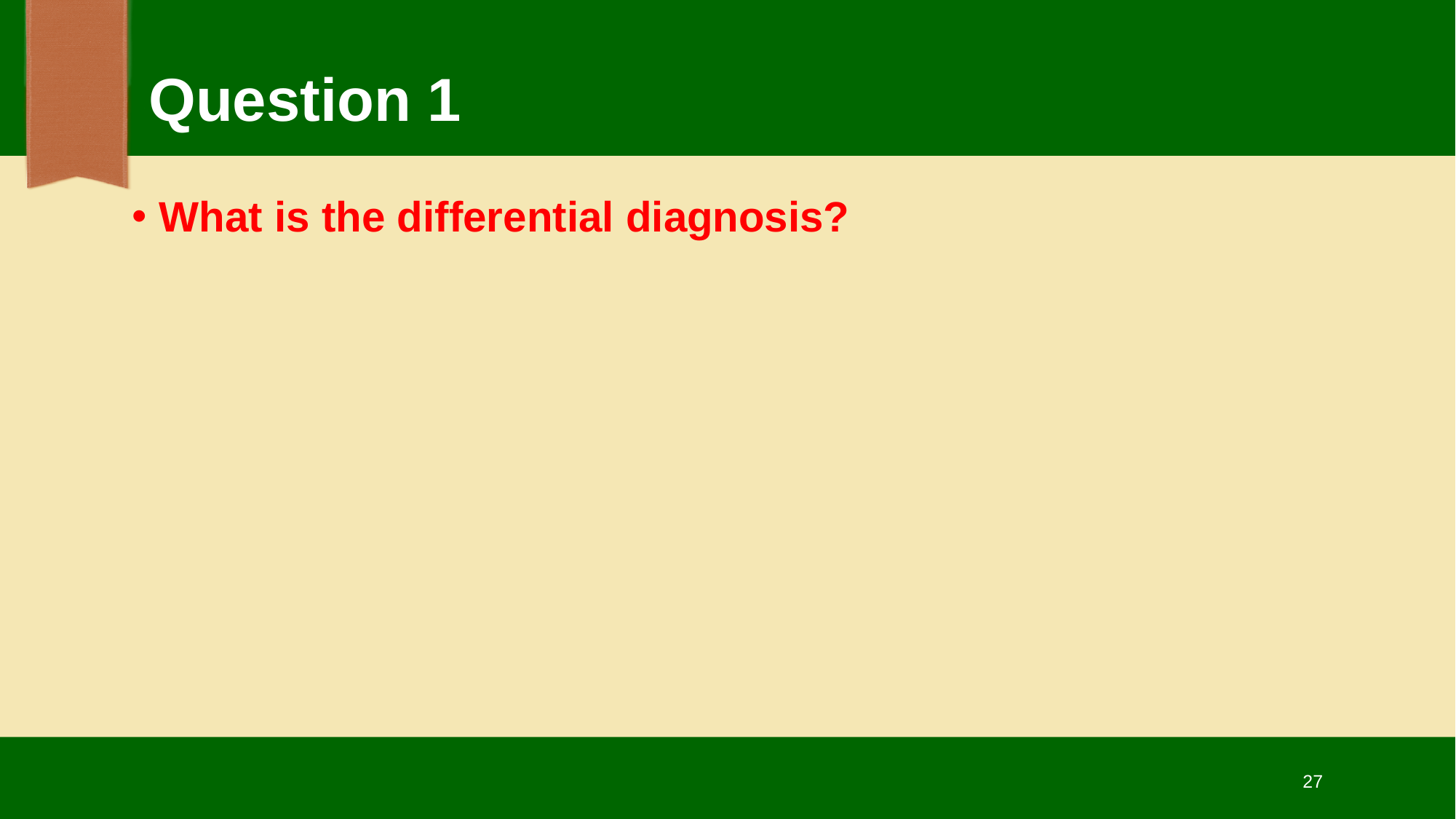

# Question 1
What is the differential diagnosis?

27